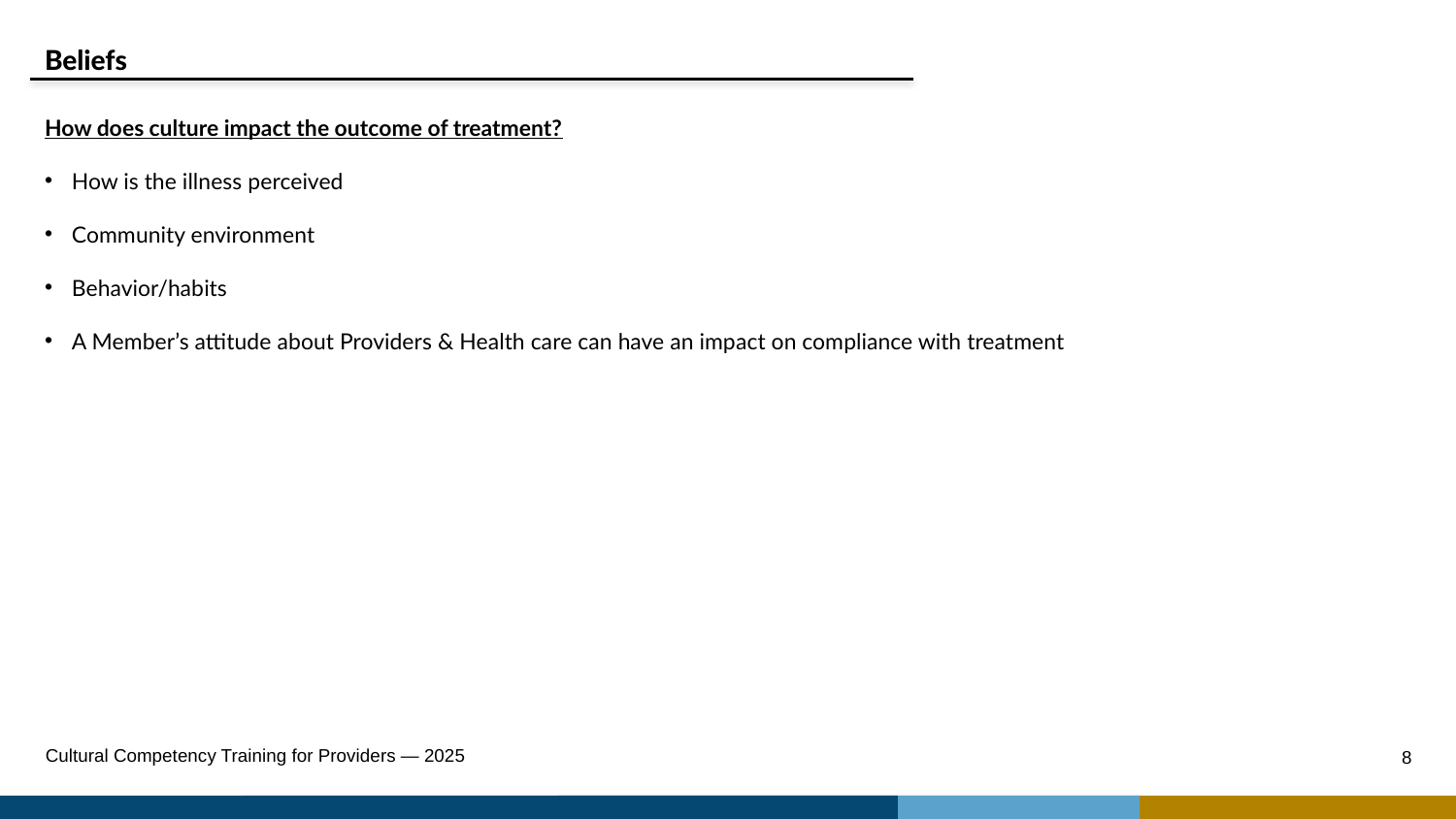

Beliefs
How does culture impact the outcome of treatment?
How is the illness perceived
Community environment
Behavior/habits
A Member’s attitude about Providers & Health care can have an impact on compliance with treatment
Cultural Competency Training for Providers — 2025